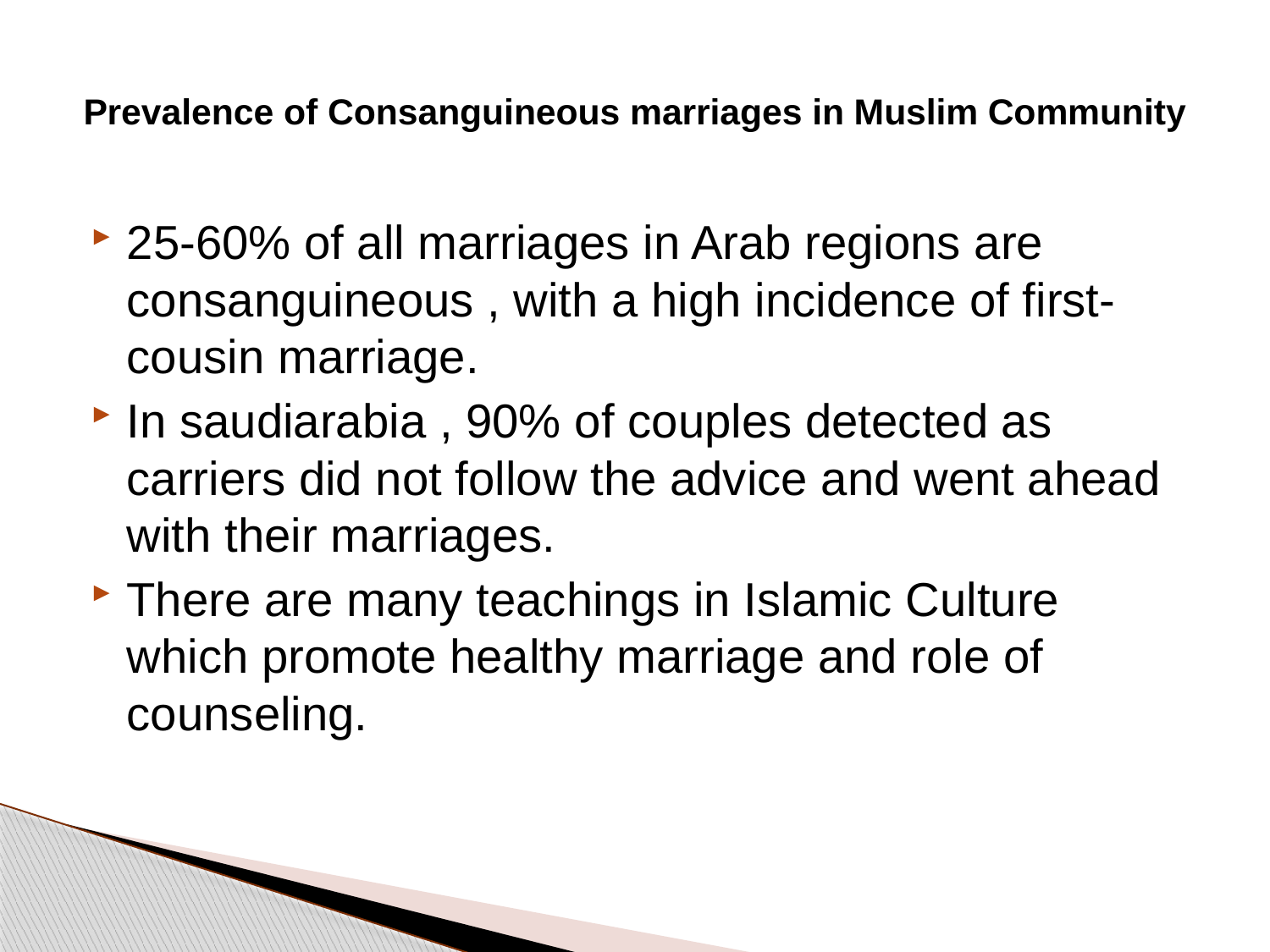

# Prevalence of Consanguineous marriages in Muslim Community
25-60% of all marriages in Arab regions are consanguineous , with a high incidence of first-cousin marriage.
In saudiarabia , 90% of couples detected as carriers did not follow the advice and went ahead with their marriages.
There are many teachings in Islamic Culture which promote healthy marriage and role of counseling.